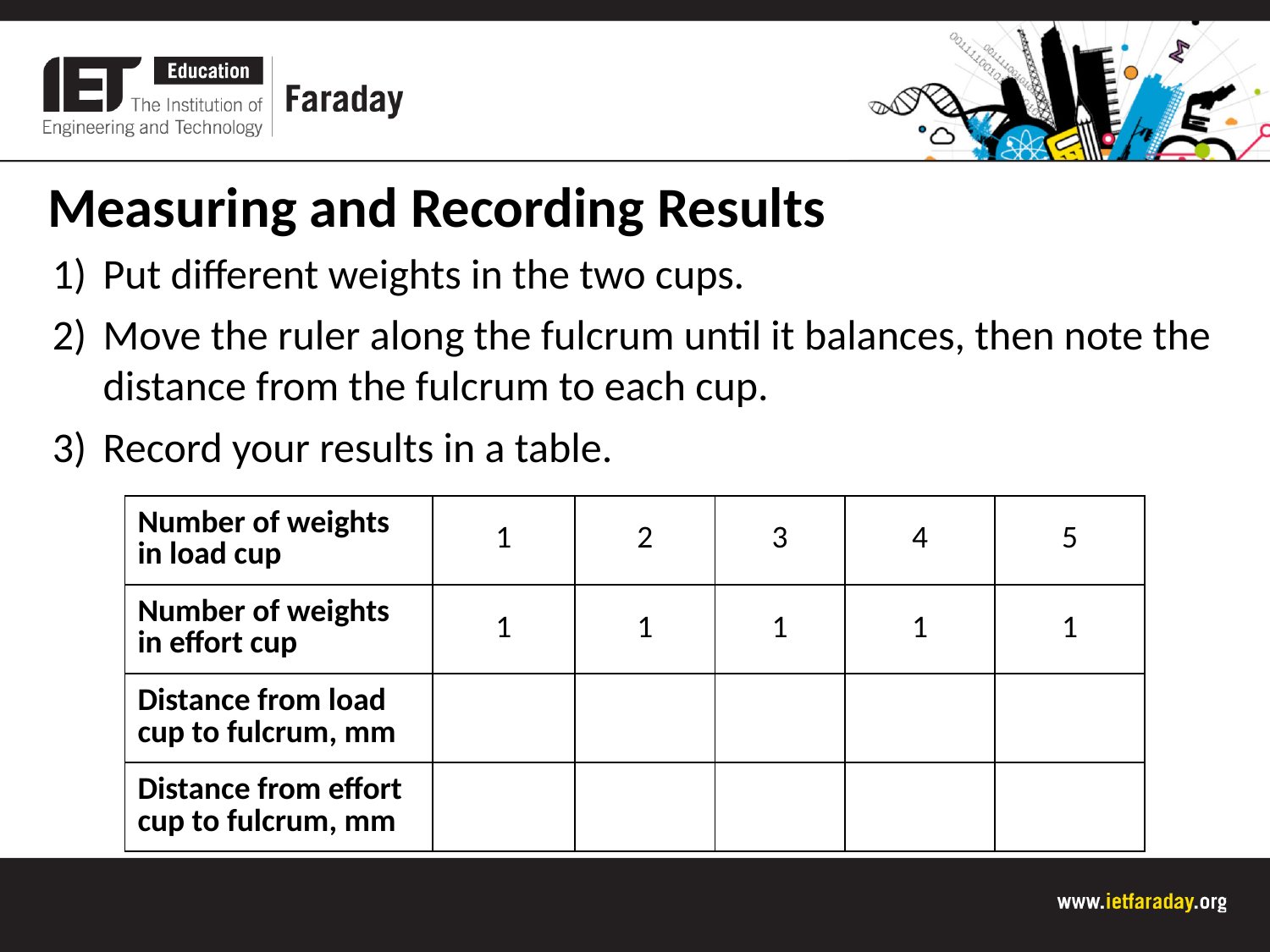

Measuring and Recording Results
Put different weights in the two cups.
Move the ruler along the fulcrum until it balances, then note the distance from the fulcrum to each cup.
Record your results in a table.

| Number of weights in load cup | 1 | 2 | 3 | 4 | 5 |
| --- | --- | --- | --- | --- | --- |
| Number of weights in effort cup | 1 | 1 | 1 | 1 | 1 |
| Distance from load cup to fulcrum, mm |  |  |  |  |  |
| Distance from effort cup to fulcrum, mm |  |  |  |  |  |
|  |
| --- |